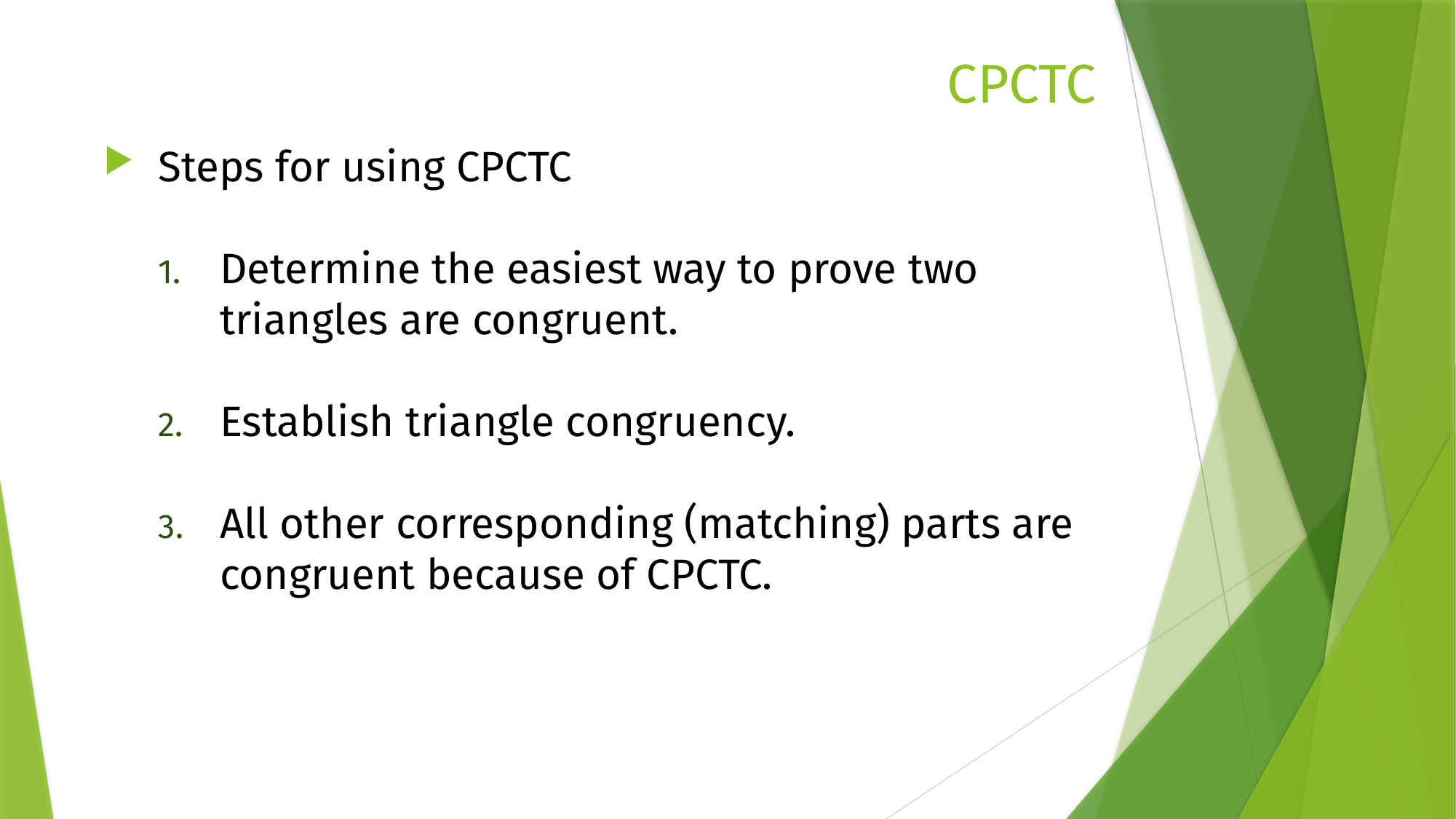

# CPCTC

Steps for using CPCTC

Determine the easiest way to prove two triangles are congruent.

Establish triangle congruency.

All other corresponding (matching) parts are congruent because of CPCTC.